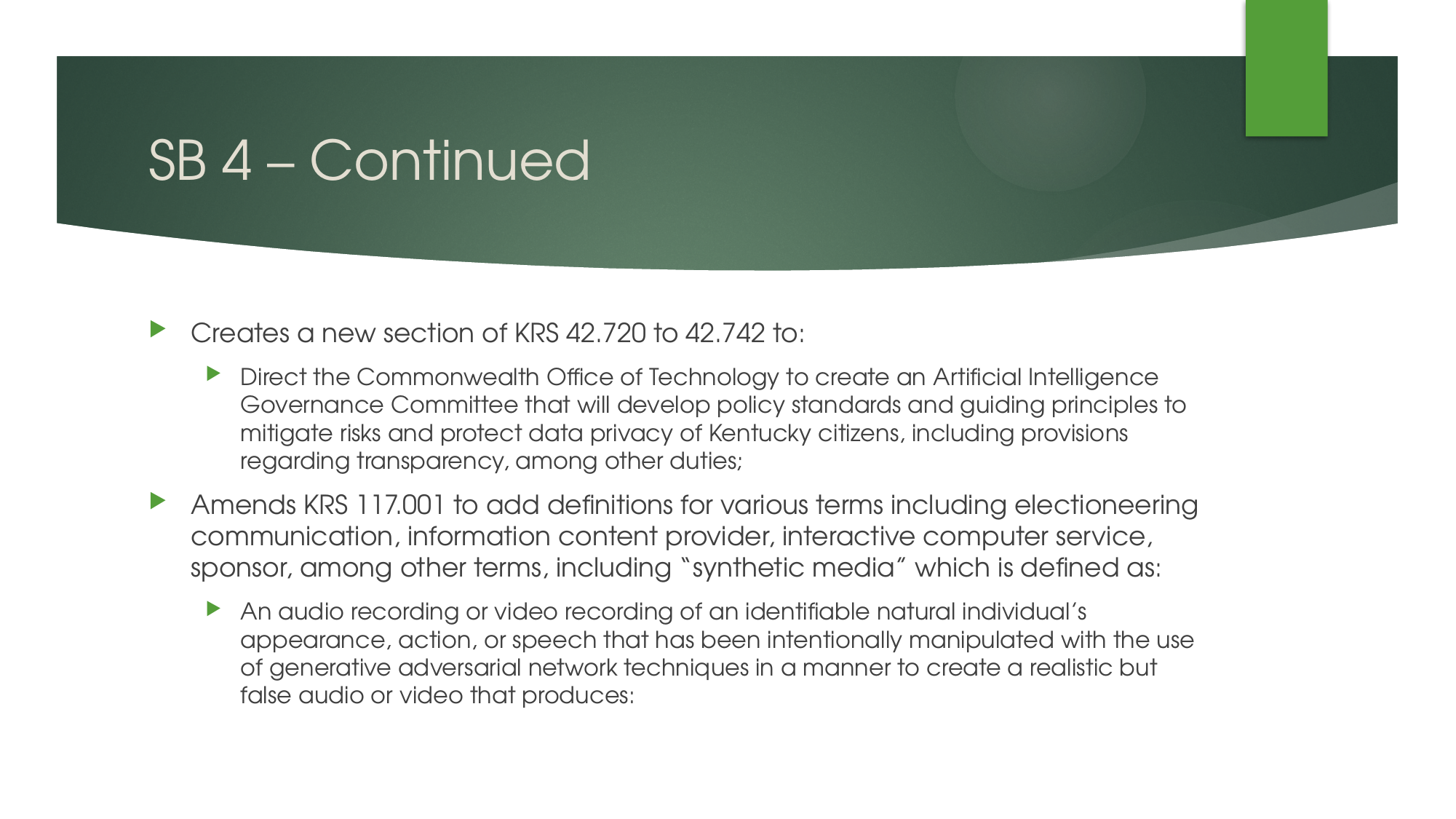

# SB 4 – Continued
Creates a new section of KRS 42.720 to 42.742 to:
Direct the Commonwealth Office of Technology to create an Artificial Intelligence Governance Committee that will develop policy standards and guiding principles to mitigate risks and protect data privacy of Kentucky citizens, including provisions regarding transparency, among other duties;
Amends KRS 117.001 to add definitions for various terms including electioneering communication, information content provider, interactive computer service, sponsor, among other terms, including “synthetic media” which is defined as:
An audio recording or video recording of an identifiable natural individual’s appearance, action, or speech that has been intentionally manipulated with the use of generative adversarial network techniques in a manner to create a realistic but false audio or video that produces: